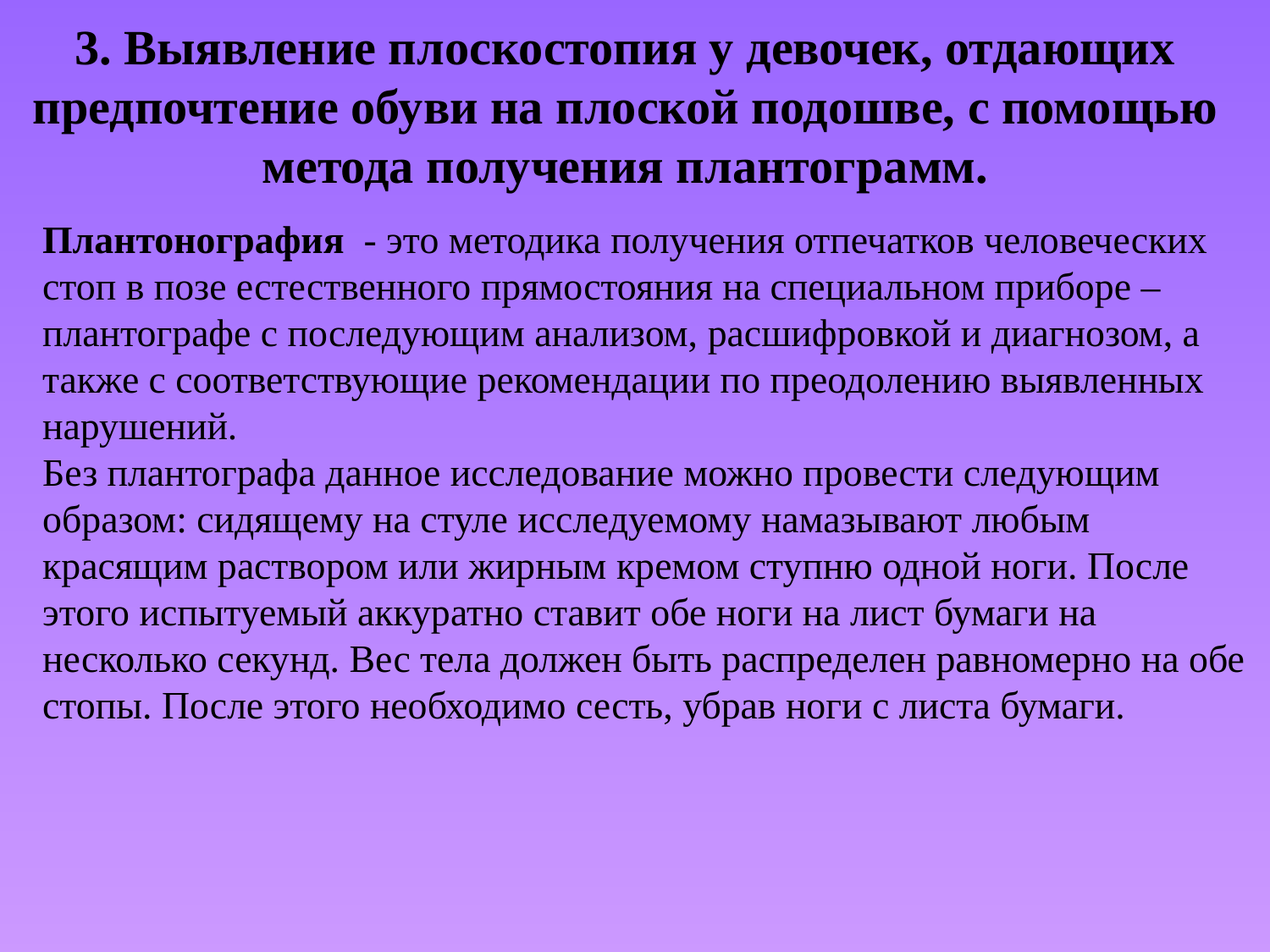

# 3. Выявление плоскостопия у девочек, отдающих предпочтение обуви на плоской подошве, с помощью метода получения плантограмм.
Плантонография  - это методика получения отпечатков человеческих стоп в позе естественного прямостояния на специальном приборе – плантографе с последующим анализом, расшифровкой и диагнозом, а также с соответствующие рекомендации по преодолению выявленных нарушений.
Без плантографа данное исследование можно провести следующим образом: сидящему на стуле исследуемому намазывают любым красящим раствором или жирным кремом ступню одной ноги. После этого испытуемый аккуратно ставит обе ноги на лист бумаги на несколько секунд. Вес тела должен быть распределен равномерно на обе стопы. После этого необходимо сесть, убрав ноги с листа бумаги.